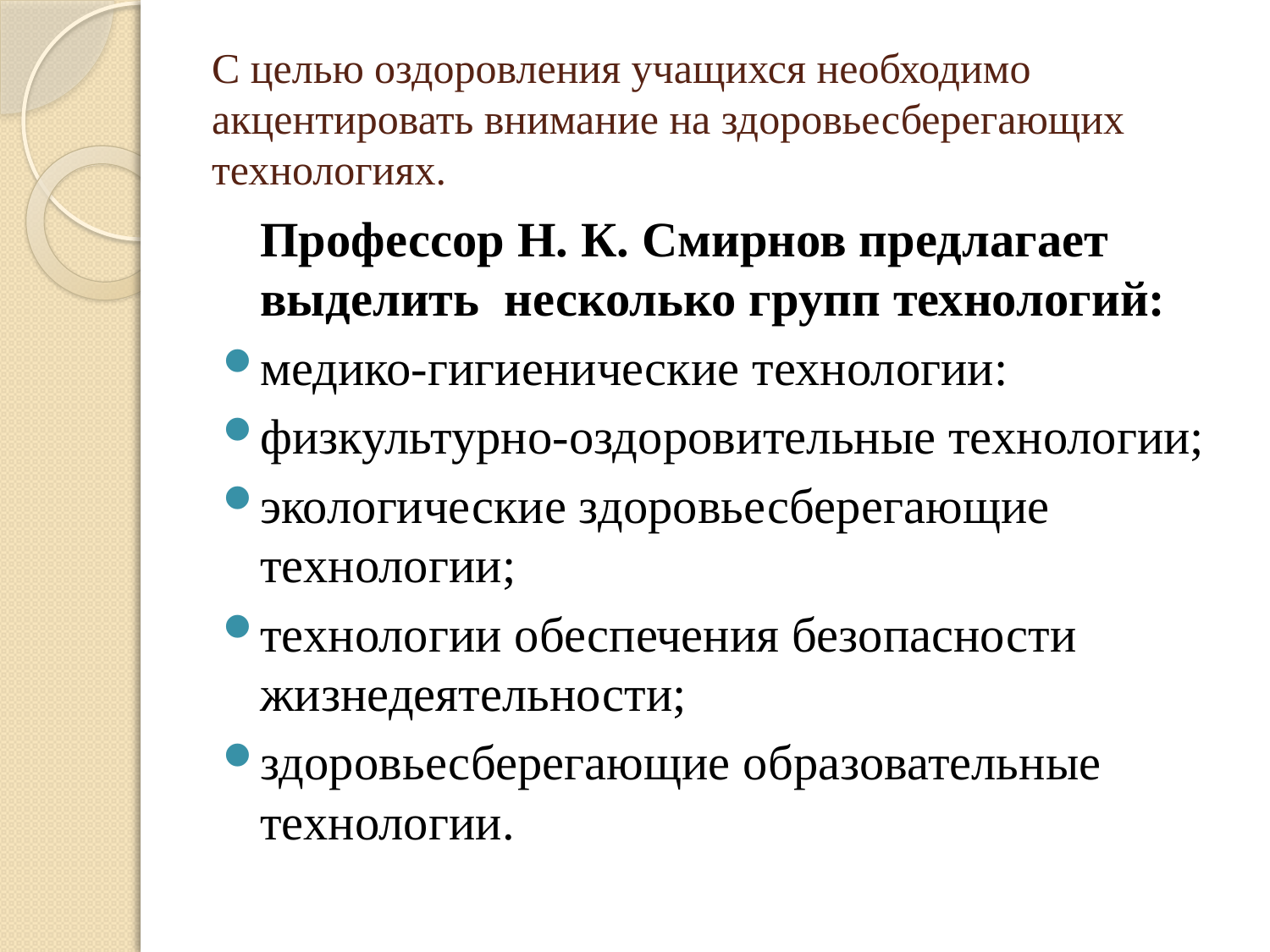

# С целью оздоровления учащихся необходимо акцентировать внимание на здоровьесберегающих технологиях.
   Профессор Н. К. Смирнов предлагает выделить  несколько групп технологий:
медико-гигиенические технологии:
физкультурно-оздоровительные технологии;
экологические здоровьесберегающие технологии;
технологии обеспечения безопасности жизнедеятельности;
здоровьесберегающие образовательные технологии.